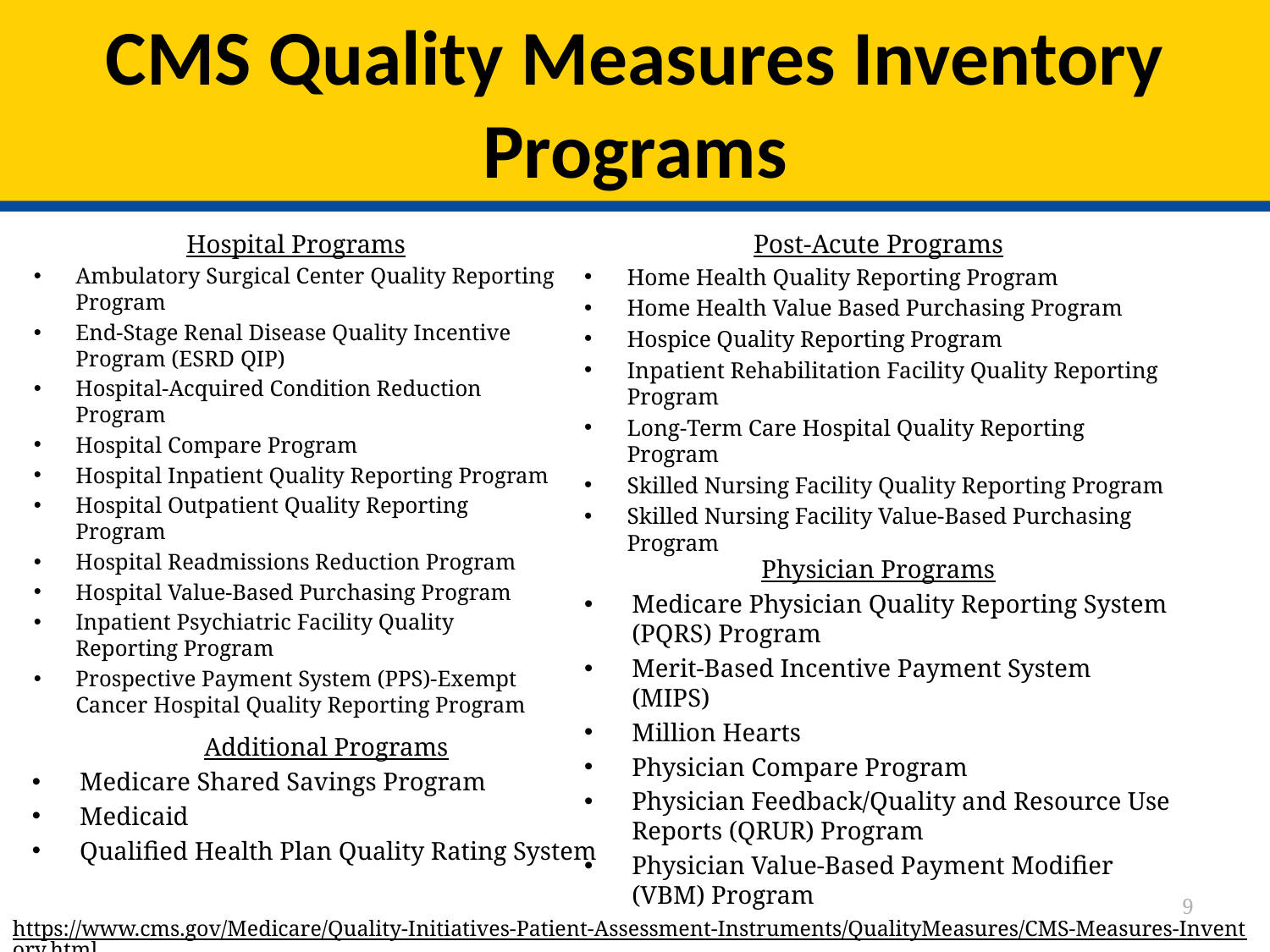

# CMS Quality Measures Inventory Programs
Hospital Programs
Ambulatory Surgical Center Quality Reporting Program
End-Stage Renal Disease Quality Incentive Program (ESRD QIP)
Hospital-Acquired Condition Reduction Program
Hospital Compare Program
Hospital Inpatient Quality Reporting Program
Hospital Outpatient Quality Reporting Program
Hospital Readmissions Reduction Program
Hospital Value-Based Purchasing Program
Inpatient Psychiatric Facility Quality Reporting Program
Prospective Payment System (PPS)-Exempt Cancer Hospital Quality Reporting Program
Post-Acute Programs
Home Health Quality Reporting Program
Home Health Value Based Purchasing Program
Hospice Quality Reporting Program
Inpatient Rehabilitation Facility Quality Reporting Program
Long-Term Care Hospital Quality Reporting Program
Skilled Nursing Facility Quality Reporting Program
Skilled Nursing Facility Value-Based Purchasing Program

Physician Programs
Medicare Physician Quality Reporting System (PQRS) Program
Merit-Based Incentive Payment System (MIPS)
Million Hearts
Physician Compare Program
Physician Feedback/Quality and Resource Use Reports (QRUR) Program
Physician Value-Based Payment Modifier (VBM) Program
Additional Programs
Medicare Shared Savings Program
Medicaid
Qualified Health Plan Quality Rating System
9
https://www.cms.gov/Medicare/Quality-Initiatives-Patient-Assessment-Instruments/QualityMeasures/CMS-Measures-Inventory.html